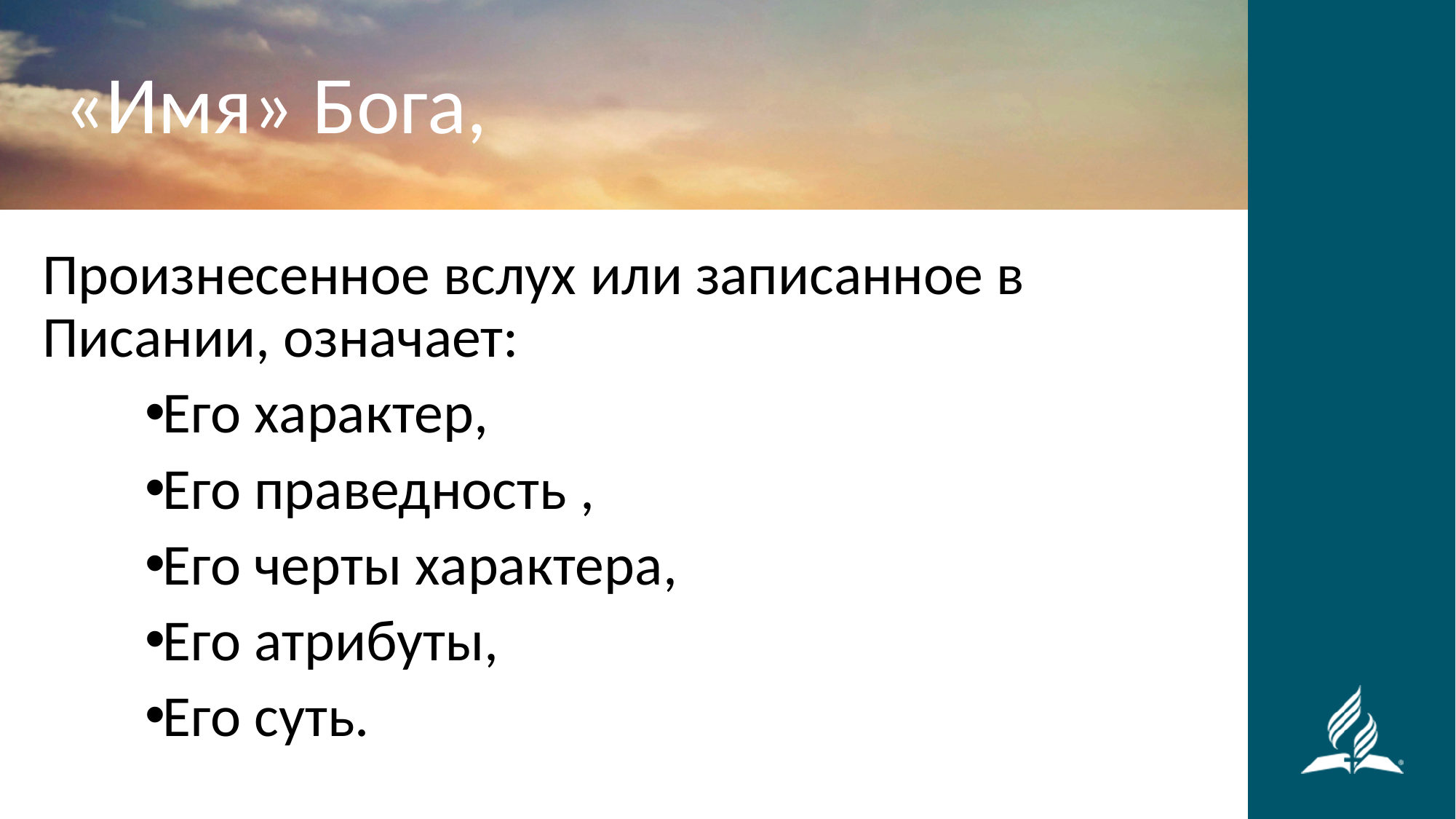

# «Имя» Бога,
Произнесенное вслух или записанное в Писании, означает:
Его характер,
Его праведность ,
Его черты характера,
Его атрибуты,
Его суть.